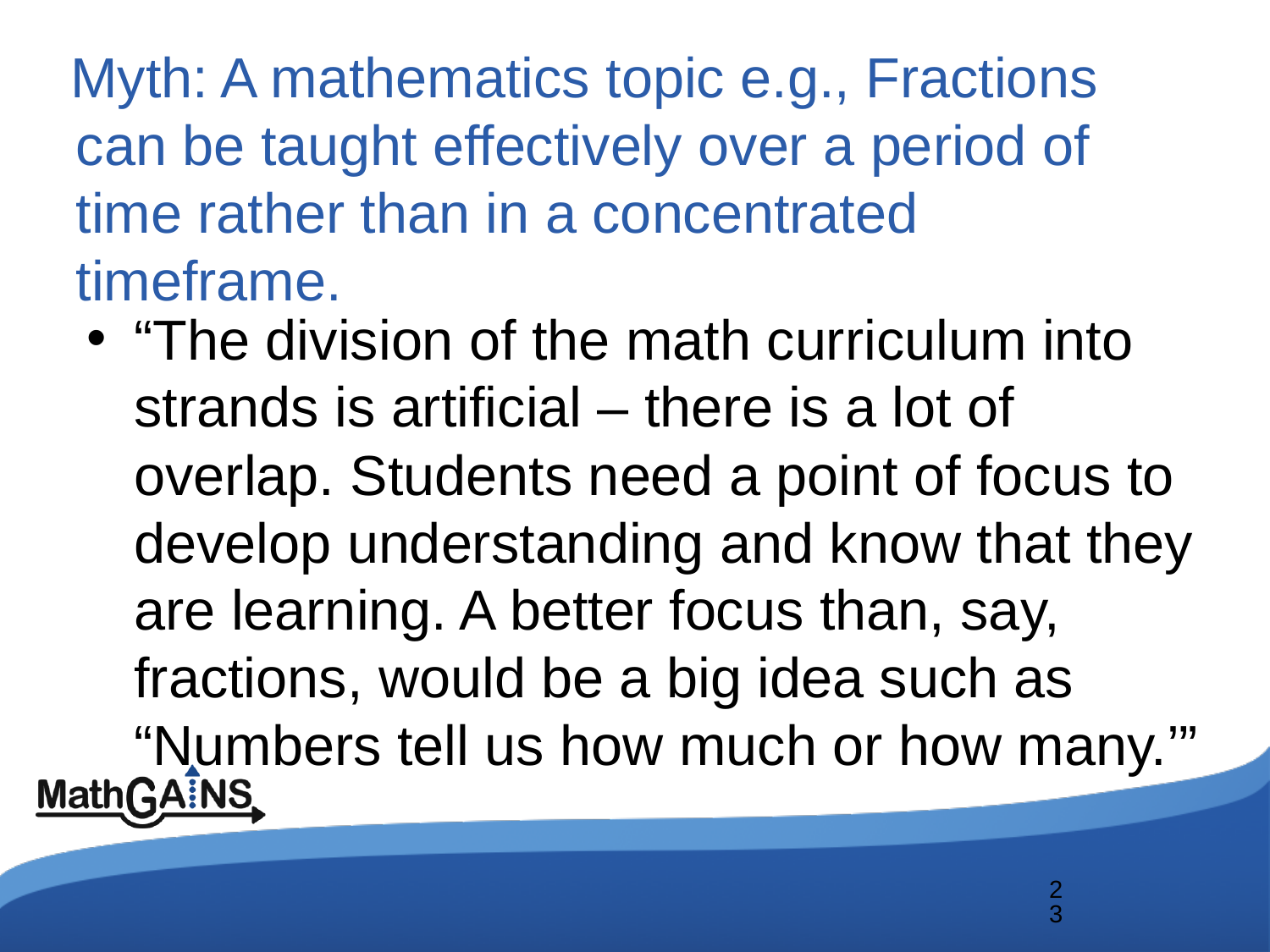

# Myth: A mathematics topic e.g., Fractions can be taught effectively over a period of time rather than in a concentrated timeframe.
“The division of the math curriculum into strands is artificial – there is a lot of overlap. Students need a point of focus to develop understanding and know that they are learning. A better focus than, say, fractions, would be a big idea such as “Numbers tell us how much or how many.’”
23